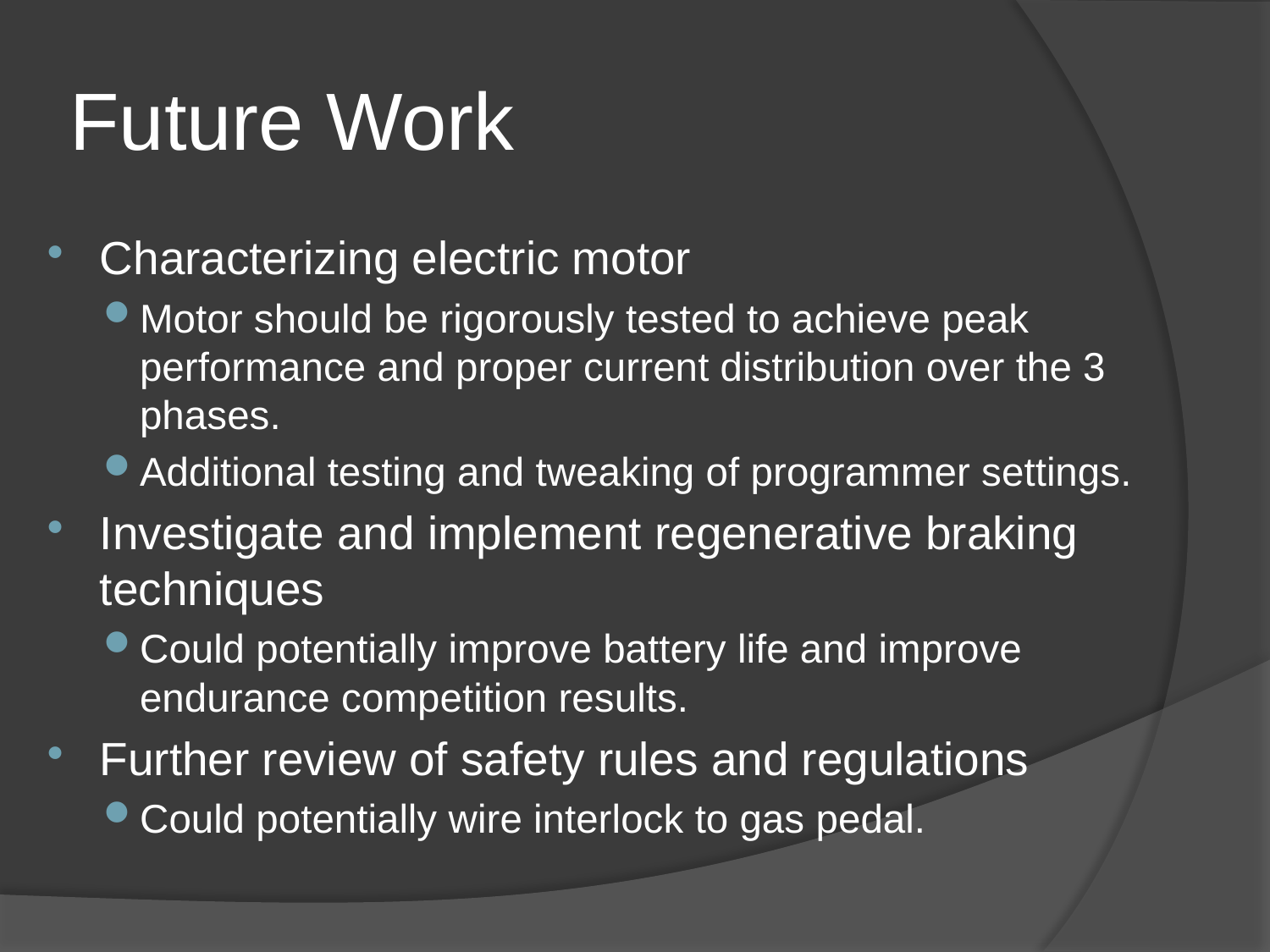

# Future Work
Characterizing electric motor
Motor should be rigorously tested to achieve peak performance and proper current distribution over the 3 phases.
Additional testing and tweaking of programmer settings.
Investigate and implement regenerative braking techniques
Could potentially improve battery life and improve endurance competition results.
Further review of safety rules and regulations
Could potentially wire interlock to gas pedal.